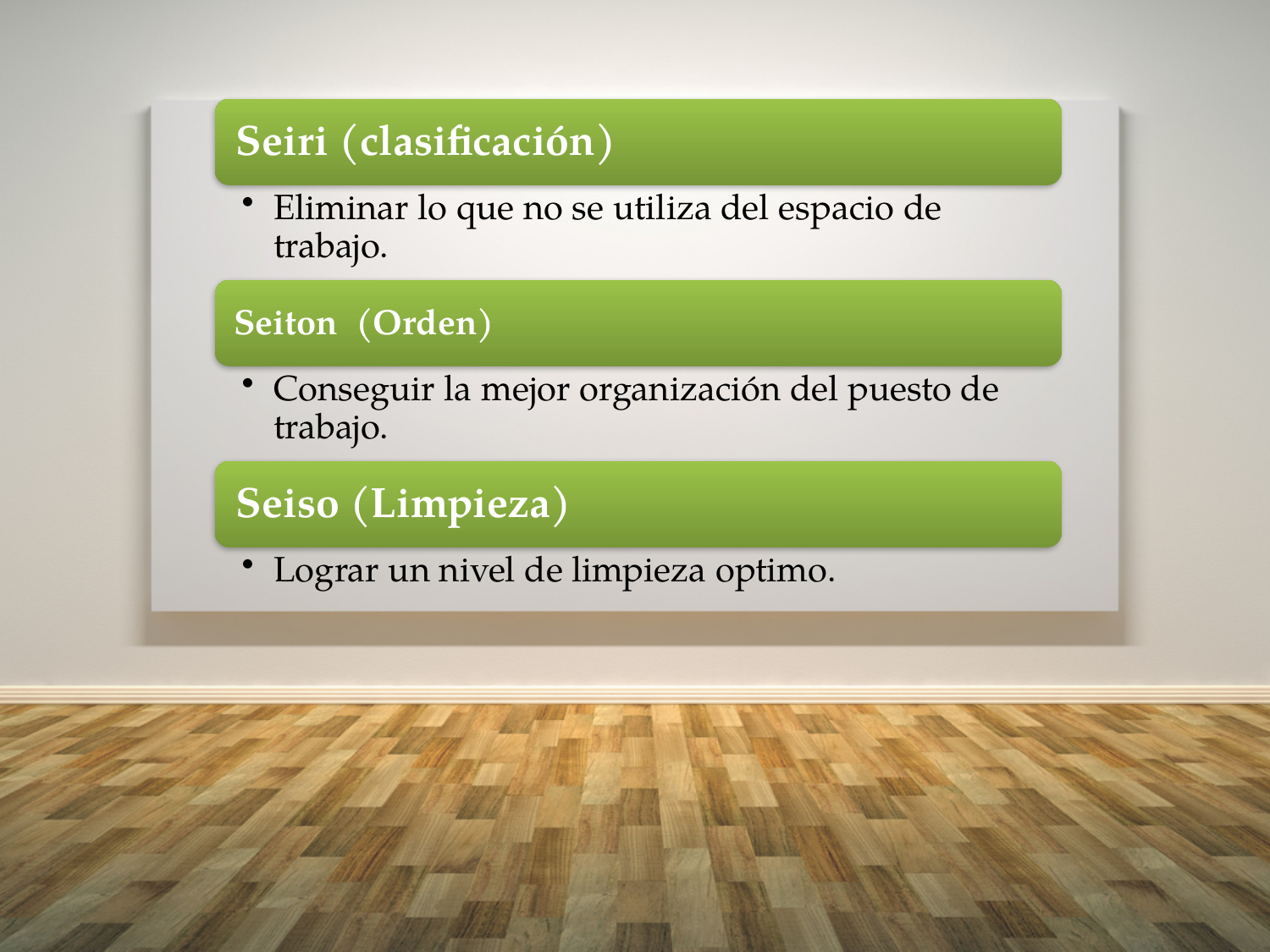

Seiri (clasificación)
Eliminar lo que no se utiliza del espacio de trabajo.
Seiton  (Orden)
Conseguir la mejor organización del puesto de trabajo.
Seiso (Limpieza)
Lograr un nivel de limpieza optimo.